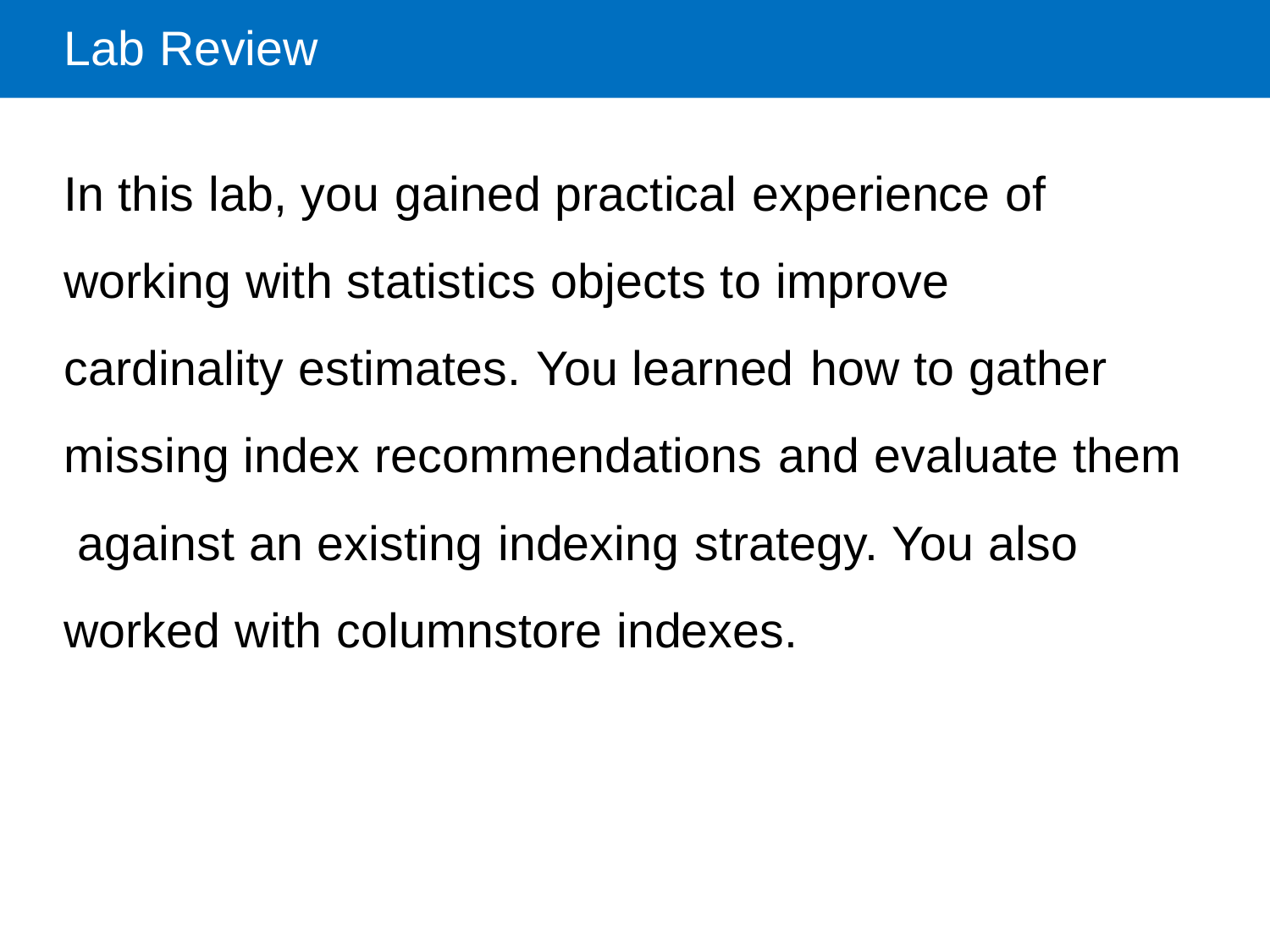

Lab Review

In this lab, you gained practical experience of  working with statistics objects to improve  cardinality estimates. You learned how to gather  missing index recommendations and evaluate them  against an existing indexing strategy. You also  worked with columnstore indexes.